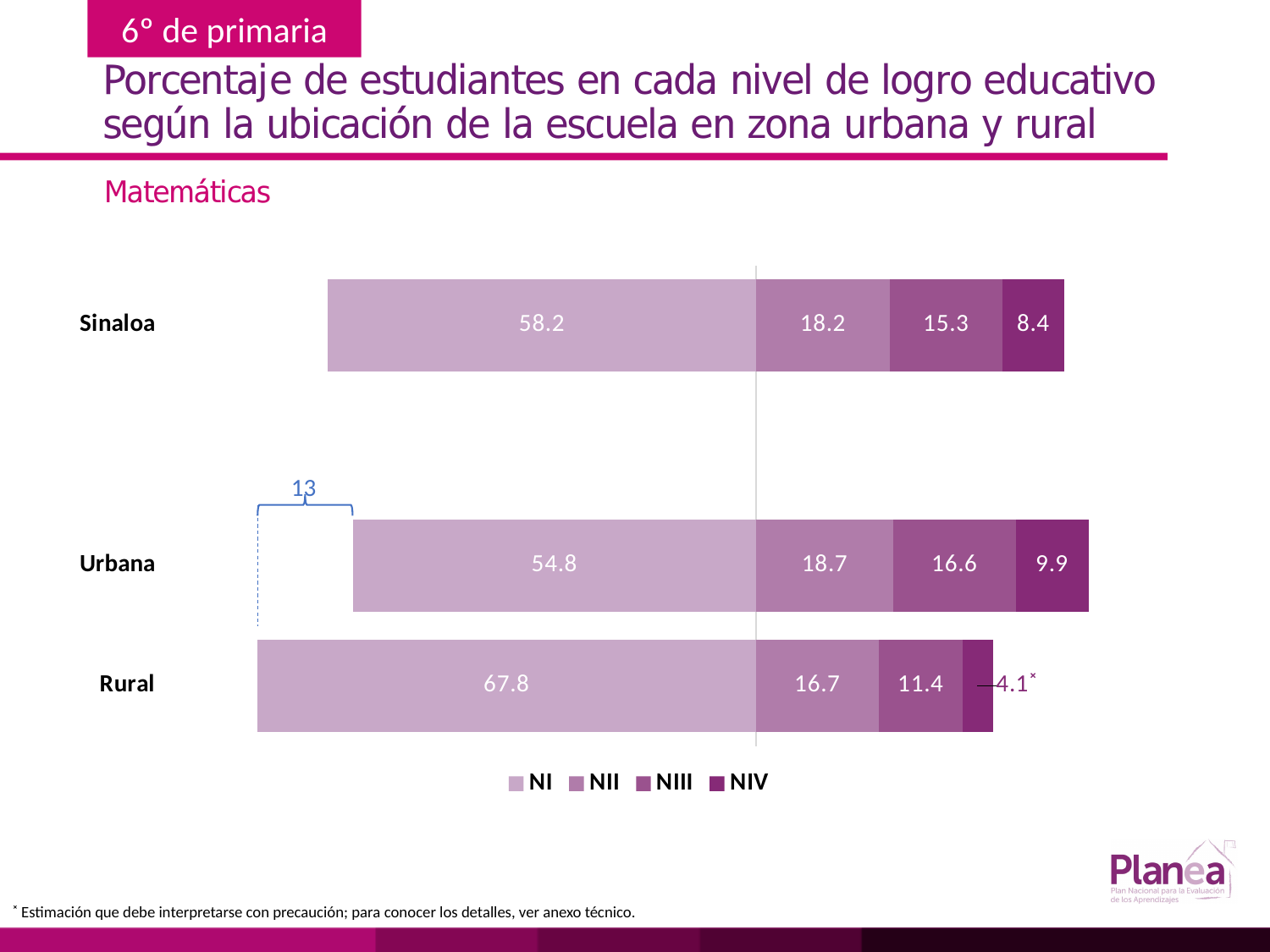

# Porcentaje de estudiantes en cada nivel de logro educativo según la ubicación de la escuela en zona urbana y rural

Matemáticas

### Chart

| Category |  |  |  |  |
|---|---|---|---|---|
| Rural | -67.8 | 16.7 | 11.4 | 4.1 |
| Urbana | -54.8 | 18.7 | 16.6 | 9.9 |
|  | None | None | None | None |
| Sinaloa | -58.2 | 18.2 | 15.3 | 8.4 |
13
˟ Estimación que debe interpretarse con precaución; para conocer los detalles, ver anexo técnico.